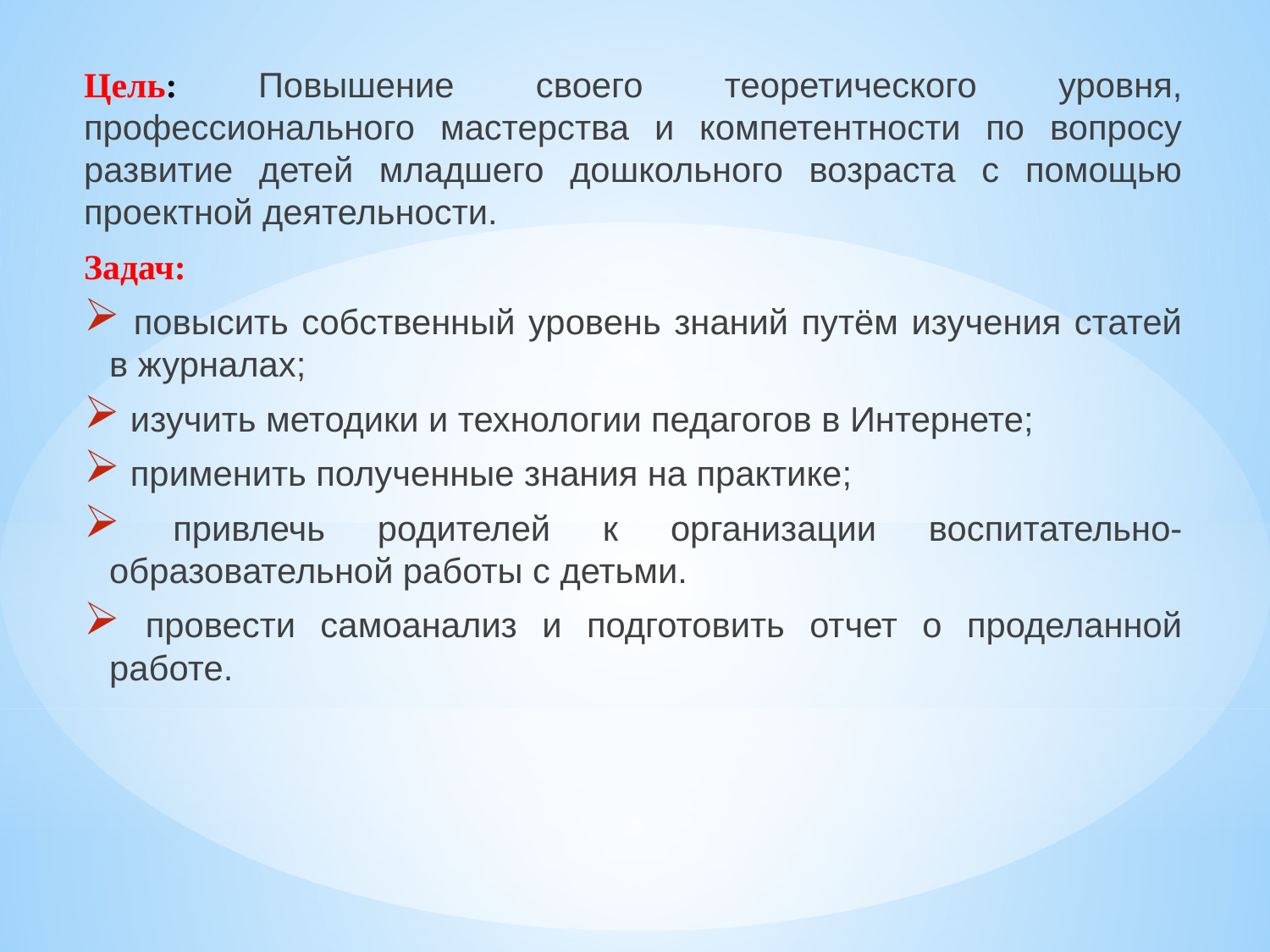

Цель: Повышение своего теоретического уровня, профессионального мастерства и компетентности по вопросу развитие детей младшего дошкольного возраста с помощью проектной деятельности.
Задач:
 повысить собственный уровень знаний путём изучения статей в журналах;
 изучить методики и технологии педагогов в Интернете;
 применить полученные знания на практике;
 привлечь родителей к организации воспитательно-образовательной работы с детьми.
 провести самоанализ и подготовить отчет о проделанной работе.